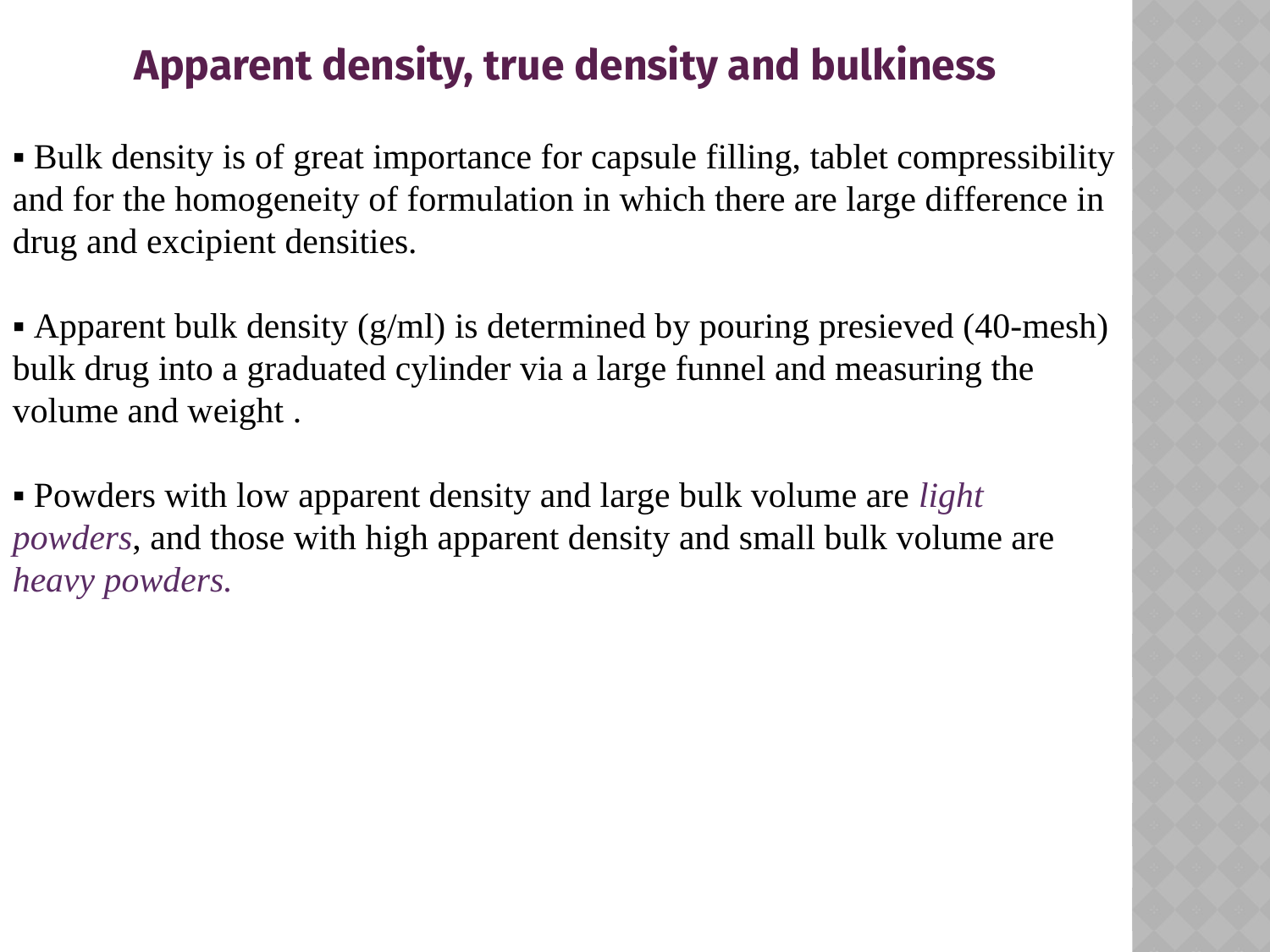

Apparent density, true density and bulkiness
▪ Bulk density is of great importance for capsule filling, tablet compressibility and for the homogeneity of formulation in which there are large difference in drug and excipient densities.

▪ Apparent bulk density (g/ml) is determined by pouring presieved (40-mesh) bulk drug into a graduated cylinder via a large funnel and measuring the volume and weight .

▪ Powders with low apparent density and large bulk volume are light powders, and those with high apparent density and small bulk volume are heavy powders.